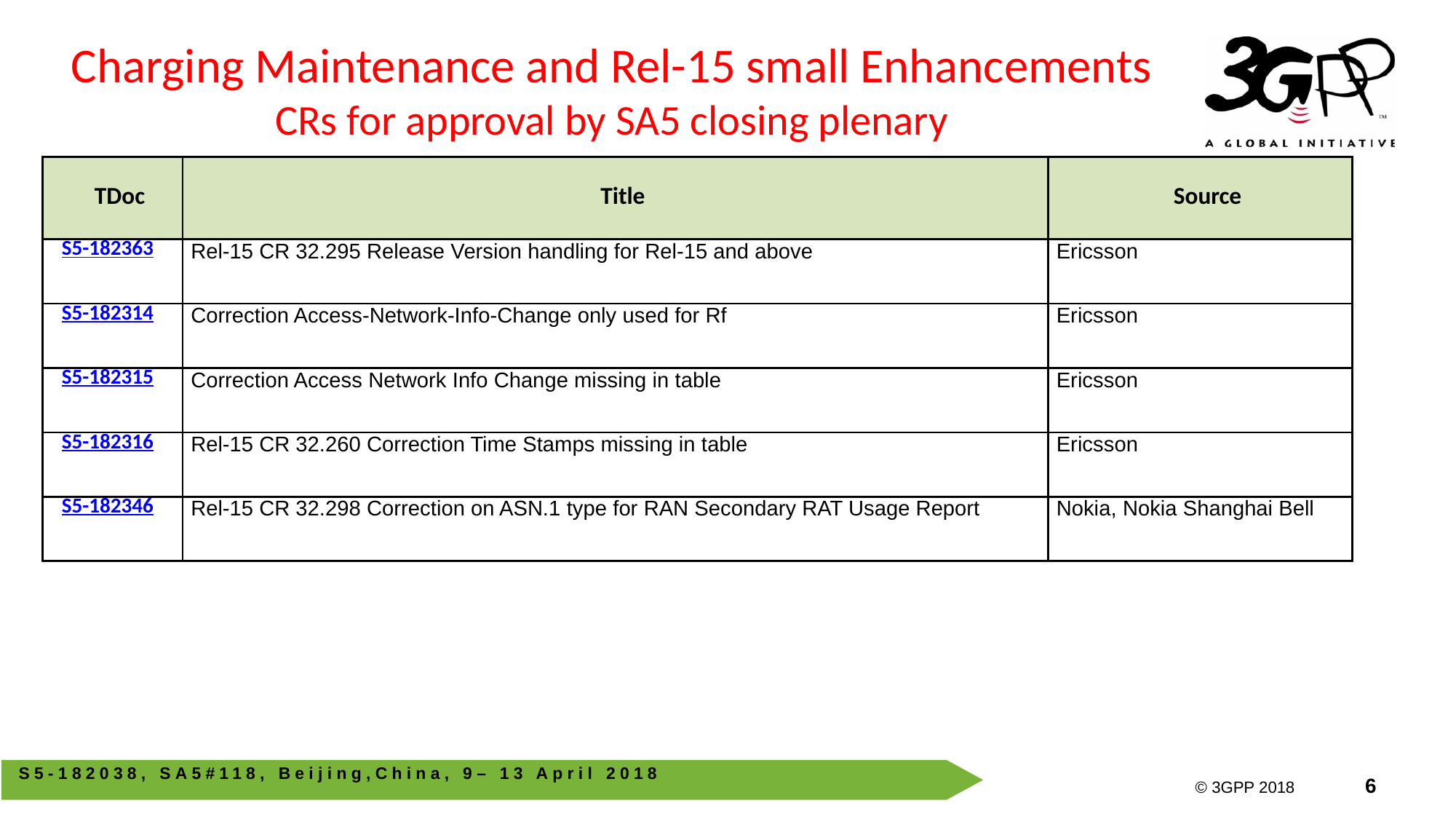

Charging Maintenance and Rel-15 small Enhancements CRs for approval by SA5 closing plenary
| TDoc | Title | Source |
| --- | --- | --- |
| S5-182363 | Rel-15 CR 32.295 Release Version handling for Rel-15 and above | Ericsson |
| S5-182314 | Correction Access-Network-Info-Change only used for Rf | Ericsson |
| S5-182315 | Correction Access Network Info Change missing in table | Ericsson |
| S5-182316 | Rel-15 CR 32.260 Correction Time Stamps missing in table | Ericsson |
| S5-182346 | Rel-15 CR 32.298 Correction on ASN.1 type for RAN Secondary RAT Usage Report | Nokia, Nokia Shanghai Bell |